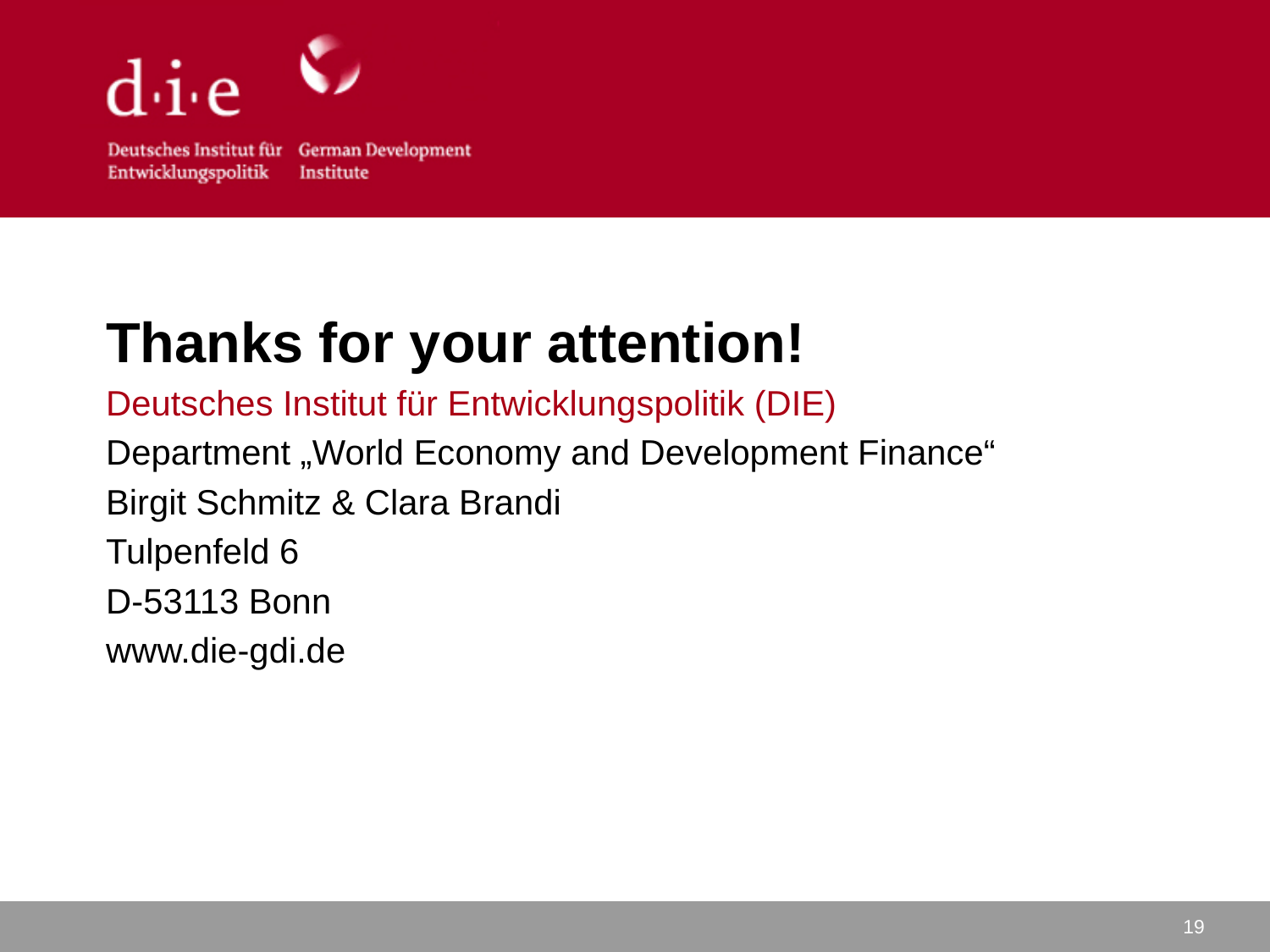

Thanks for your attention!
Deutsches Institut für Entwicklungspolitik (DIE)
Department „World Economy and Development Finance“
Birgit Schmitz & Clara Brandi
Tulpenfeld 6
D-53113 Bonn
www.die-gdi.de
19